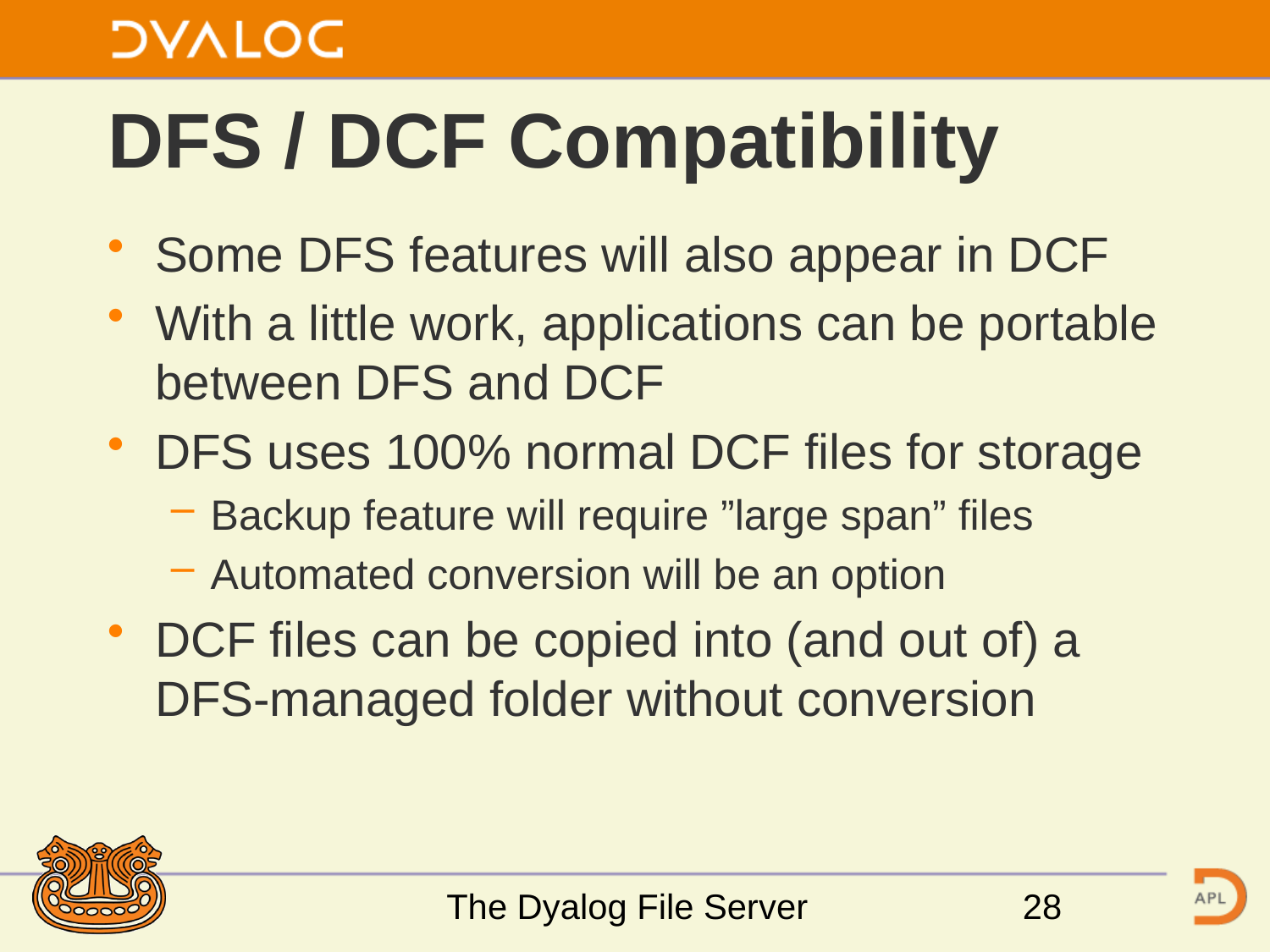

# DFS / DCF Compatibility
Some DFS features will also appear in DCF
With a little work, applications can be portable between DFS and DCF
DFS uses 100% normal DCF files for storage
Backup feature will require ”large span” files
Automated conversion will be an option
DCF files can be copied into (and out of) a DFS-managed folder without conversion

The Dyalog File Server
28